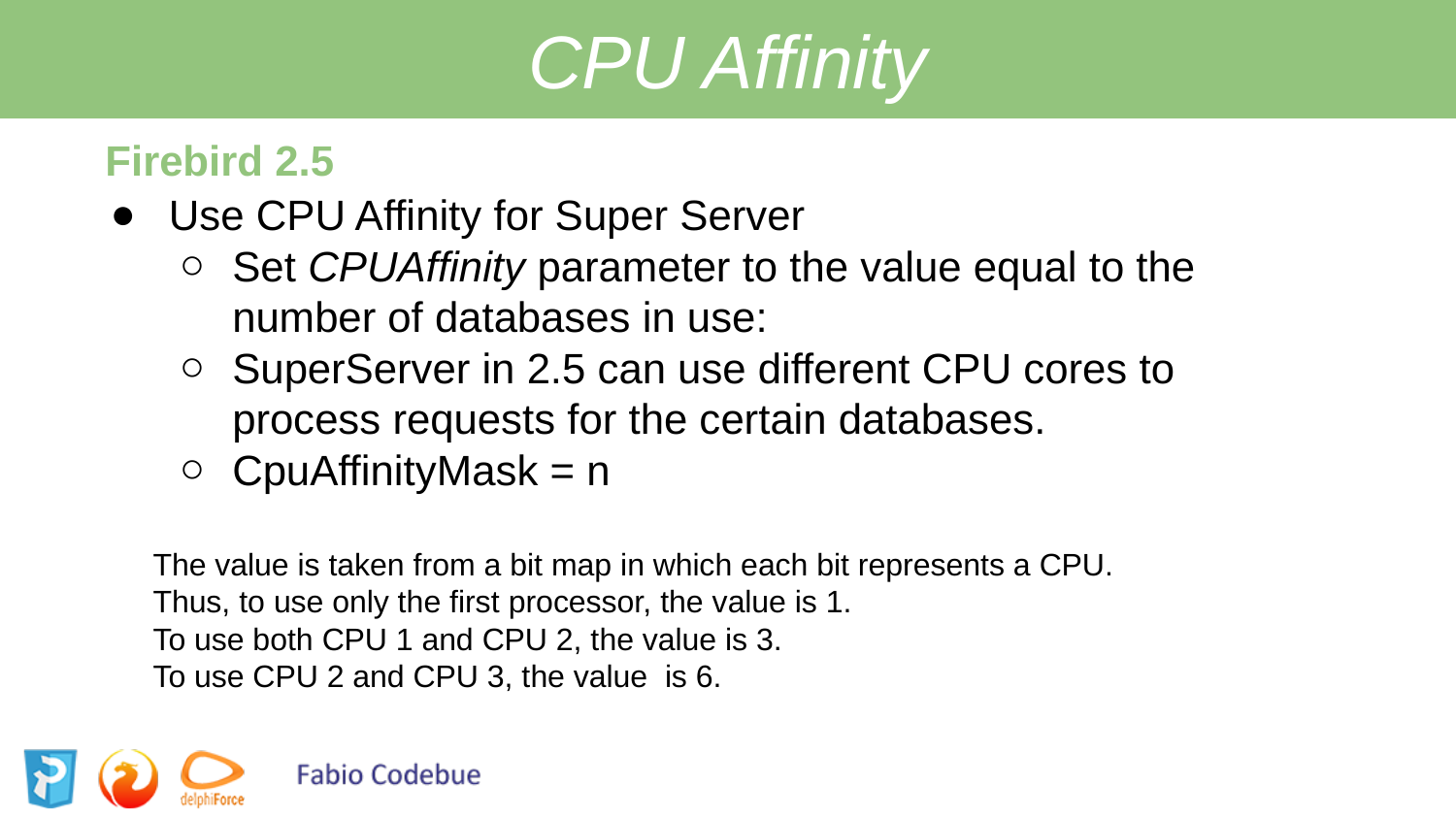

CPU Affinity
Firebird 2.5
Use CPU Affinity for Super Server
Set CPUAffinity parameter to the value equal to the number of databases in use:
SuperServer in 2.5 can use different CPU cores to process requests for the certain databases.
CpuAffinityMask = n

The value is taken from a bit map in which each bit represents a CPU.
Thus, to use only the first processor, the value is 1.
To use both CPU 1 and CPU 2, the value is 3.
To use CPU 2 and CPU 3, the value  is 6.